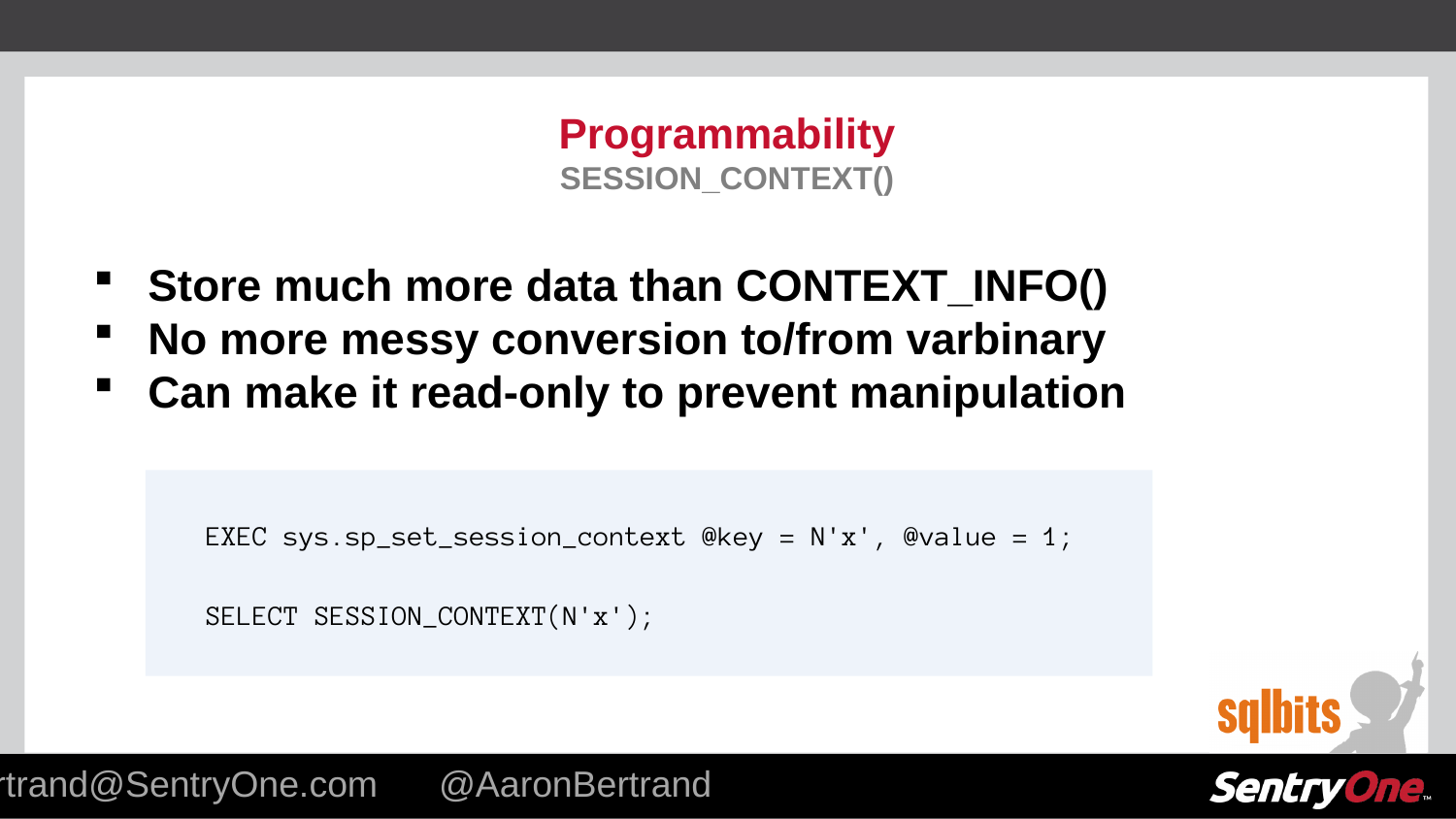

# Programmability SESSION_CONTEXT()
Store much more data than CONTEXT_INFO()
No more messy conversion to/from varbinary
Can make it read-only to prevent manipulation

   EXEC sys.sp_set_session_context @key = N'x', @value = 1;

   SELECT SESSION_CONTEXT(N'x');